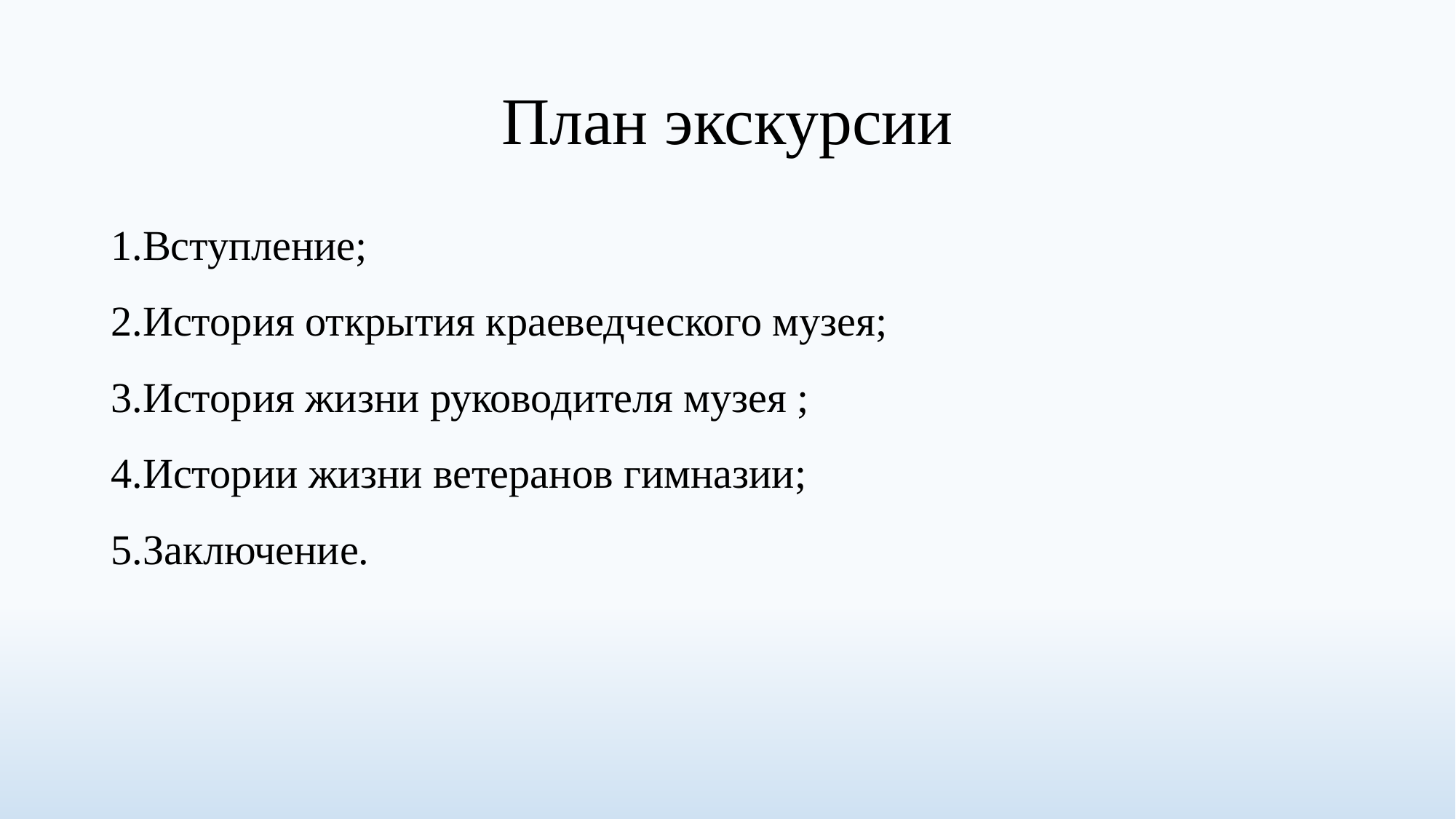

# План экскурсии
1.Вступление;
2.История открытия краеведческого музея;
3.История жизни руководителя музея ;
4.Истории жизни ветеранов гимназии;
5.Заключение.